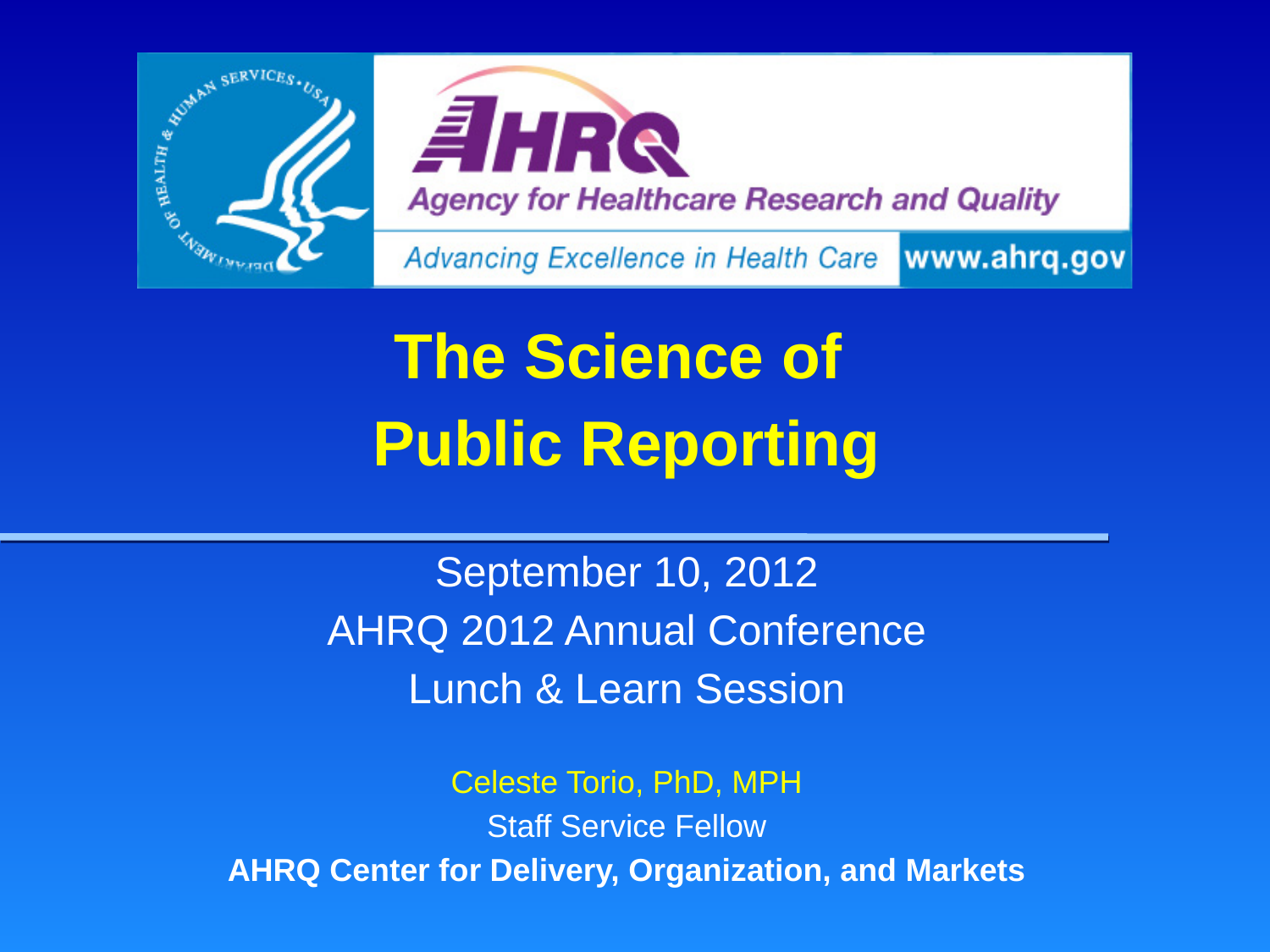

The Science of
Public Reporting

September 10, 2012
AHRQ 2012 Annual Conference
Lunch & Learn Session

Celeste Torio, PhD, MPH
Staff Service Fellow
AHRQ Center for Delivery, Organization, and Markets
#